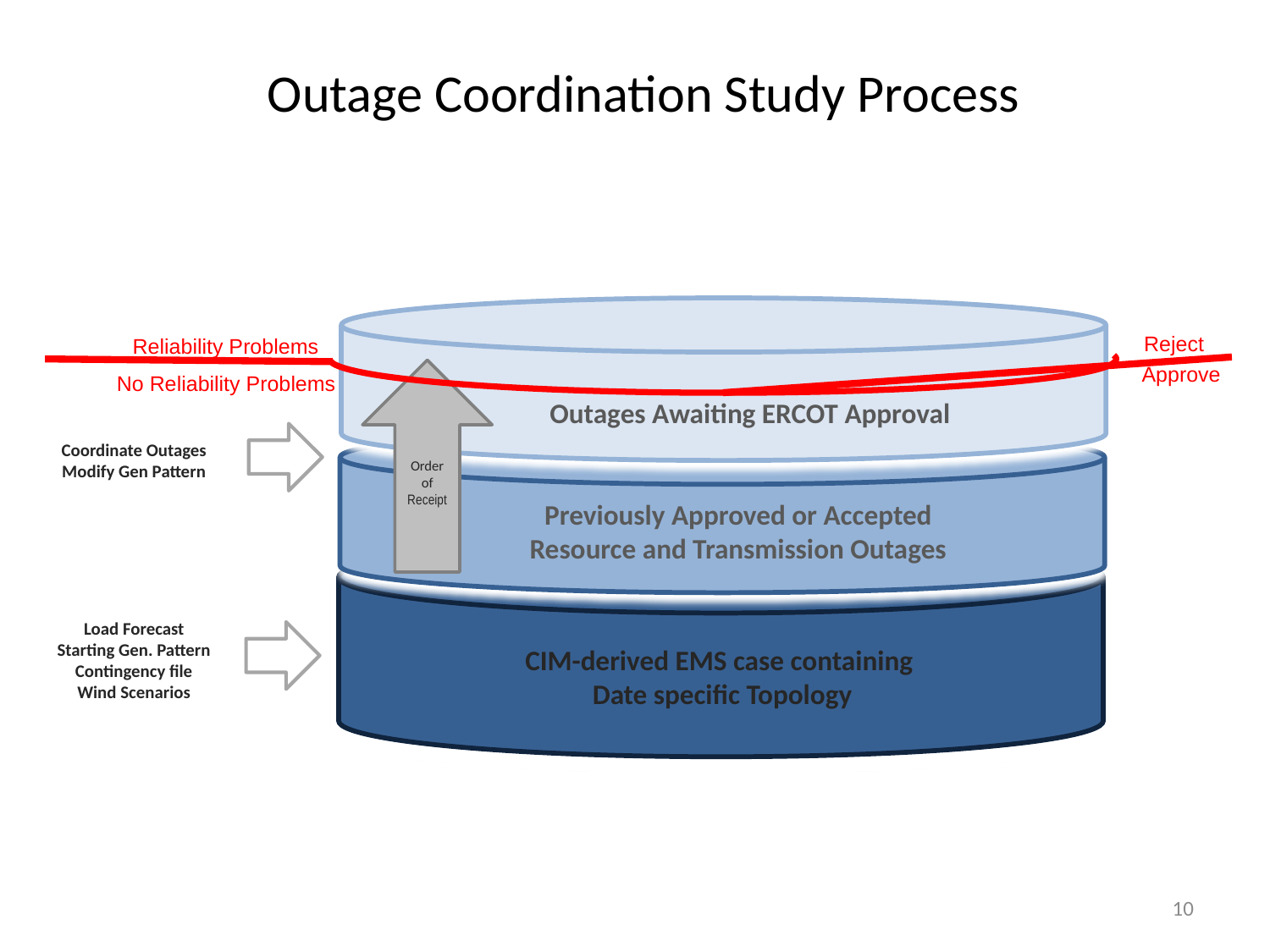

# Outage Coordination Study Process

Reject

Reliability Problems

Approve
Order of Receipt
No Reliability Problems

Outages Awaiting ERCOT Approval

Coordinate Outages
Modify Gen Pattern
Previously Approved or Accepted
Resource and Transmission Outages

Load Forecast
Starting Gen. Pattern
Contingency file
Wind Scenarios

CIM-derived EMS case containing
Date specific Topology
10